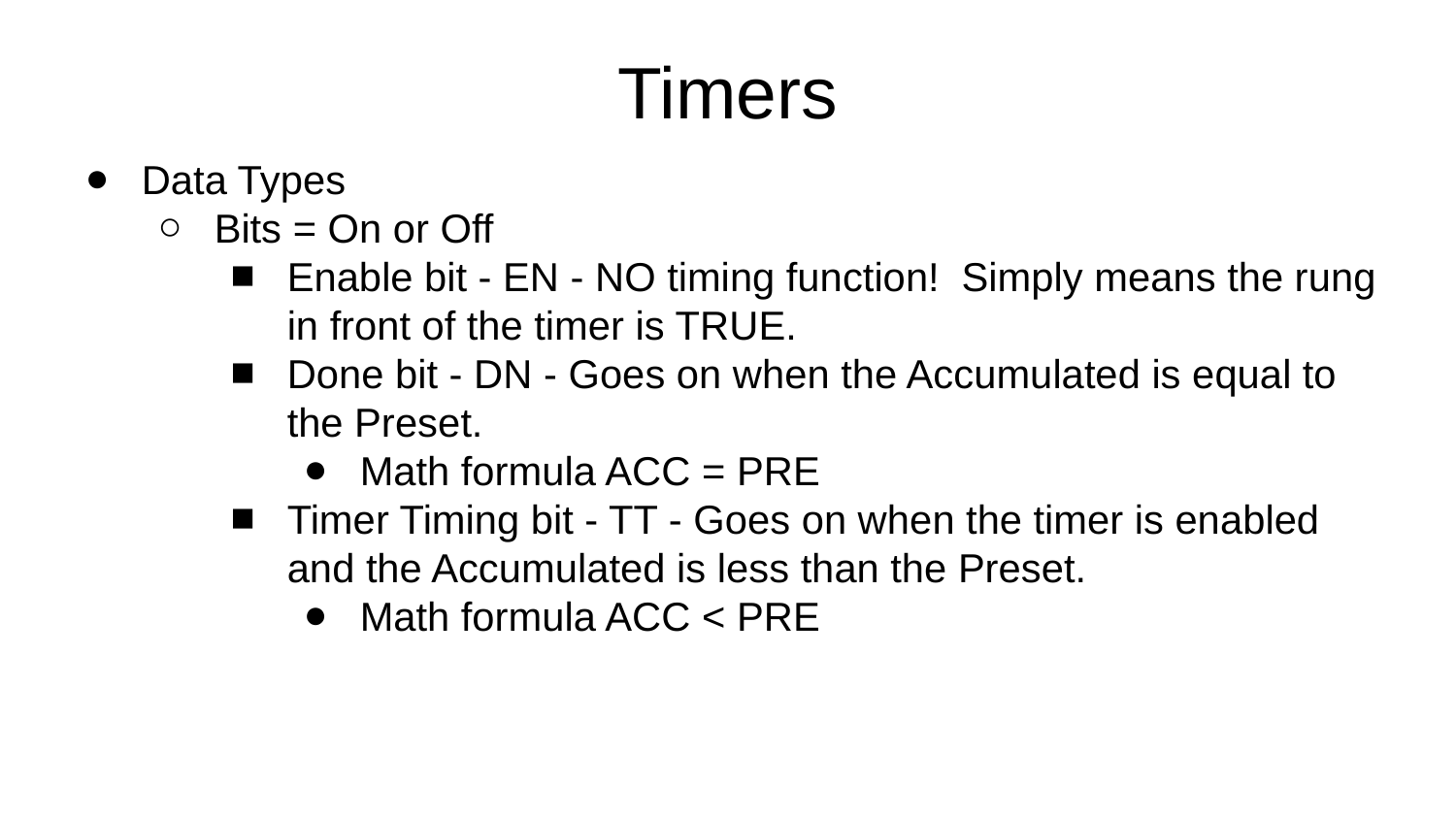

# Timers
Data Types
Bits = On or Off
Enable bit - EN - NO timing function!  Simply means the rung in front of the timer is TRUE.
Done bit - DN - Goes on when the Accumulated is equal to the Preset.
Math formula ACC = PRE
Timer Timing bit - TT - Goes on when the timer is enabled and the Accumulated is less than the Preset.
Math formula ACC < PRE